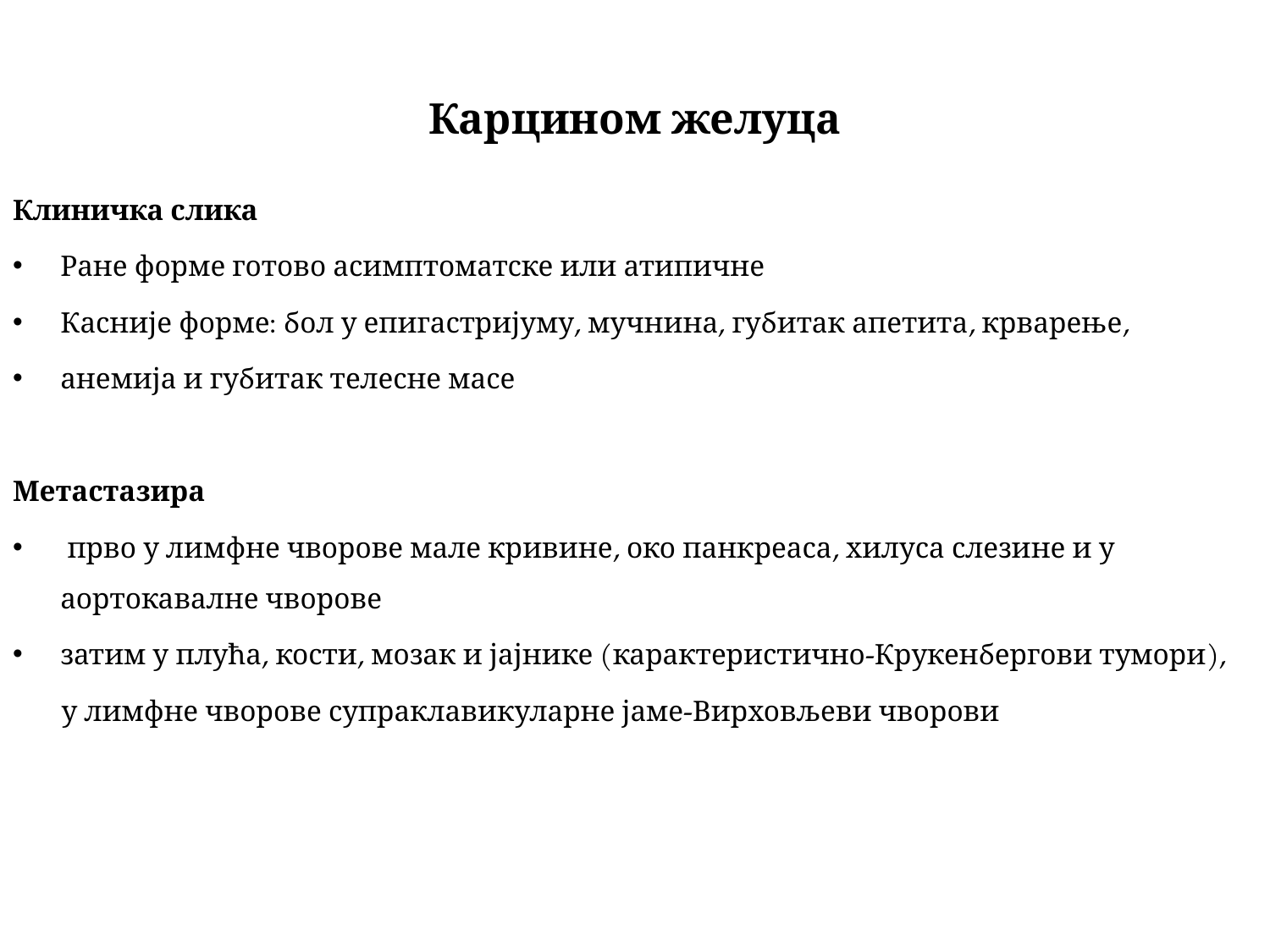

# Карцином желуца
Клиничка слика
Ране форме готово асимптоматске или атипичне
Касније форме: бол у епигастријуму, мучнина, губитак апетита, крварење,
анемија и губитак телесне масе

Метастазира
 прво у лимфне чворове мале кривине, око панкреаса, хилуса слезине и у аортокавалне чворове
затим у плућа, кости, мозак и јајнике (карактеристично-Крукенбергови тумори),
       у лимфне чворове супраклавикуларне јаме-Вирховљеви чворови